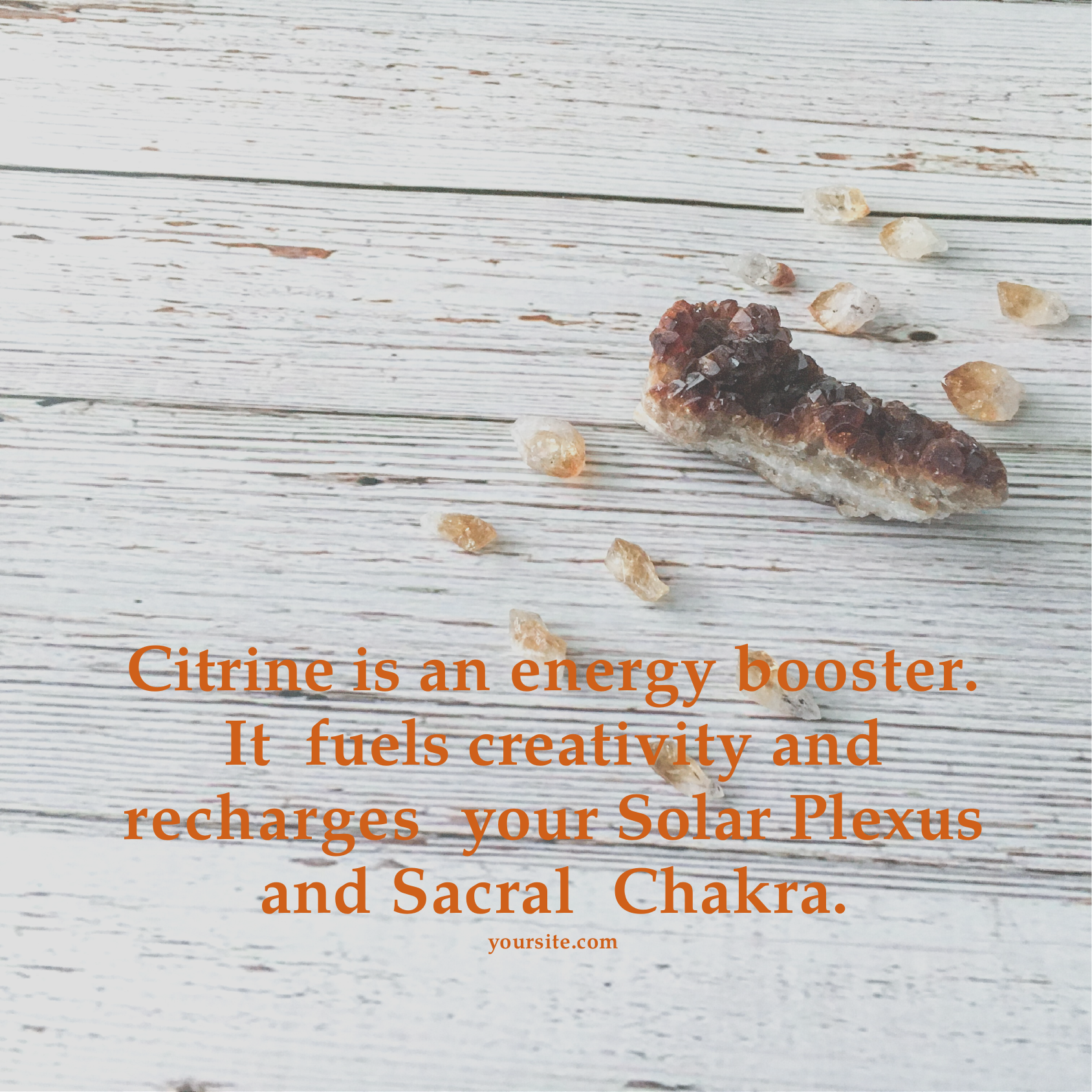

Citrine is an energy booster. It  fuels creativity and recharges  your Solar Plexus and Sacral  Chakra.
yoursite.com